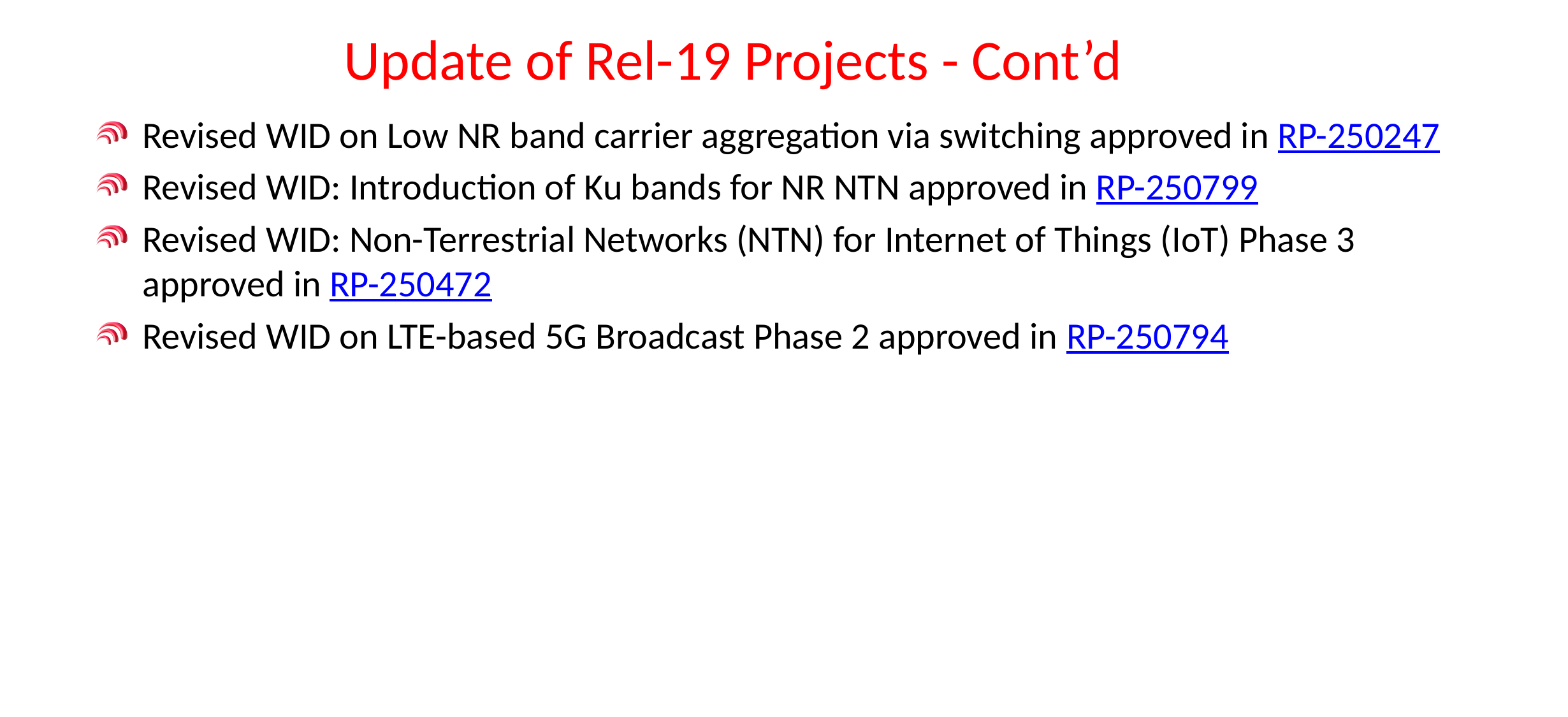

# Update of Rel-19 Projects - Cont’d
Revised WID on Low NR band carrier aggregation via switching approved in RP-250247
Revised WID: Introduction of Ku bands for NR NTN approved in RP-250799
Revised WID: Non-Terrestrial Networks (NTN) for Internet of Things (IoT) Phase 3 approved in RP-250472
Revised WID on LTE-based 5G Broadcast Phase 2 approved in RP-250794